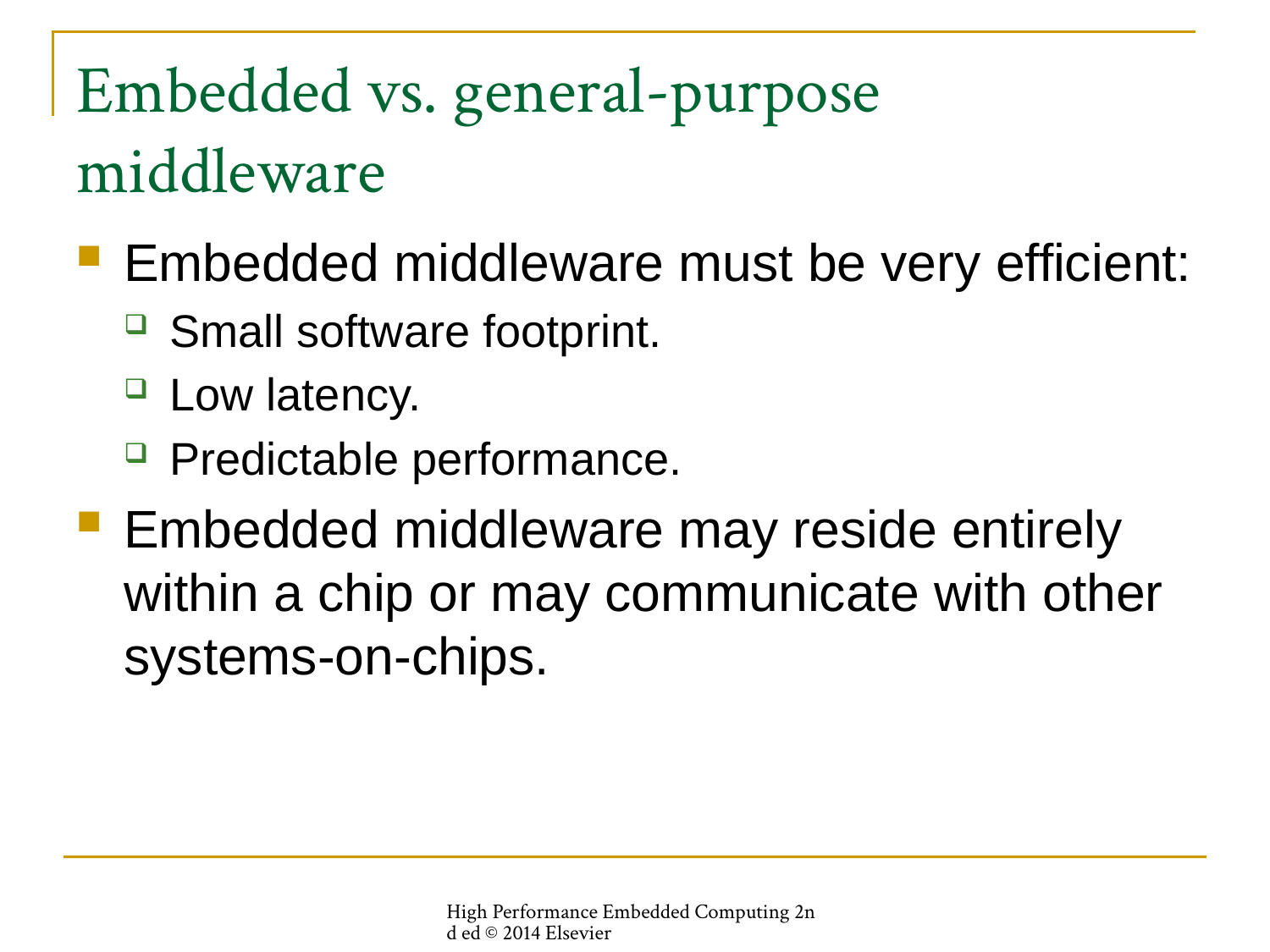

# Embedded vs. general-purpose middleware
Embedded middleware must be very efficient:
Small software footprint.
Low latency.
Predictable performance.
Embedded middleware may reside entirely within a chip or may communicate with other systems-on-chips.
High Performance Embedded Computing 2nd ed © 2014 Elsevier